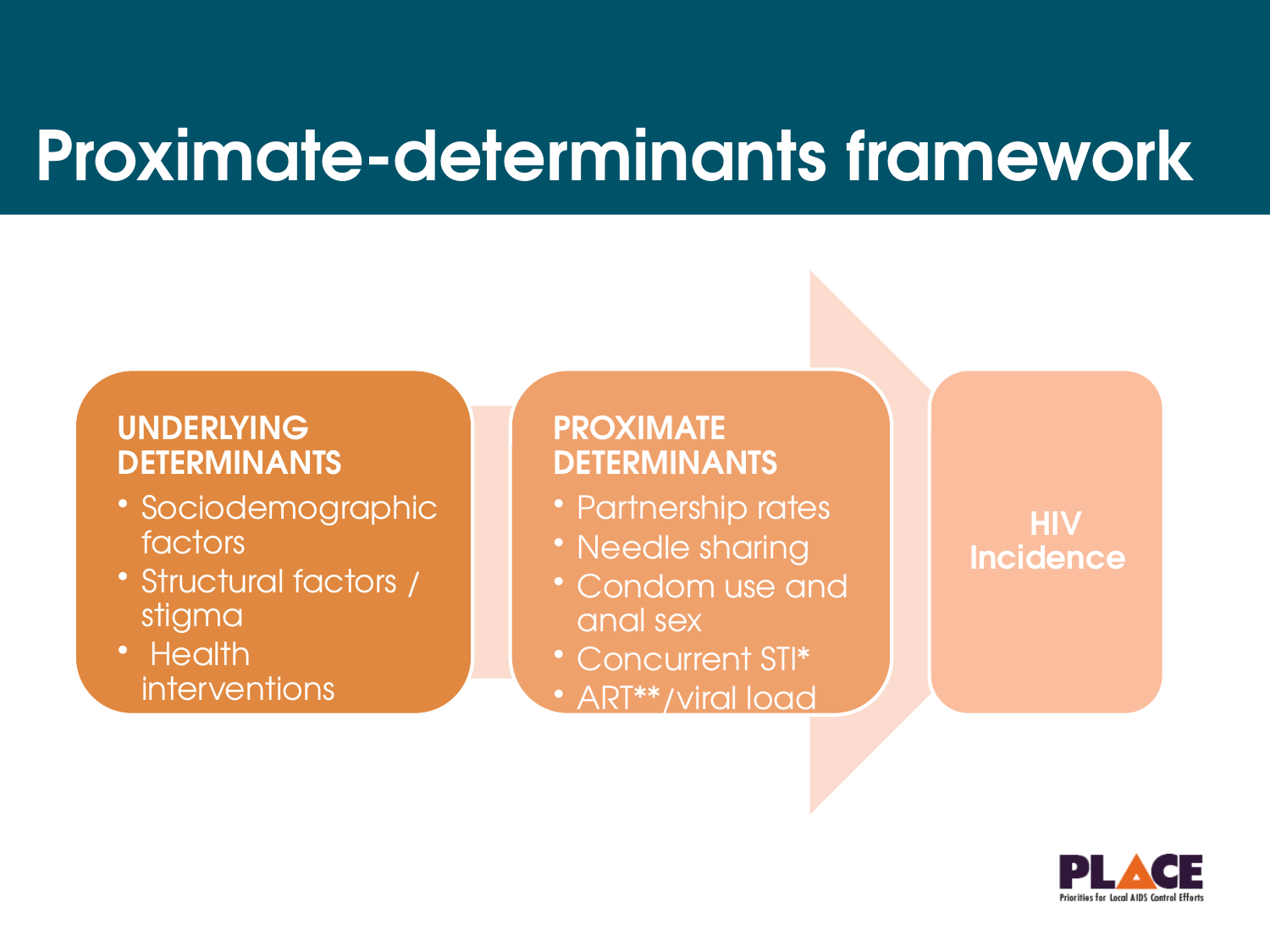

# Proximate-determinants framework
UNDERLYING DETERMINANTS
Sociodemographic factors
Structural factors / stigma
 Health interventions
PROXIMATE DETERMINANTS
Partnership rates
Needle sharing
Condom use and anal sex
Concurrent STI*
ART**/viral load
 HIV Incidence